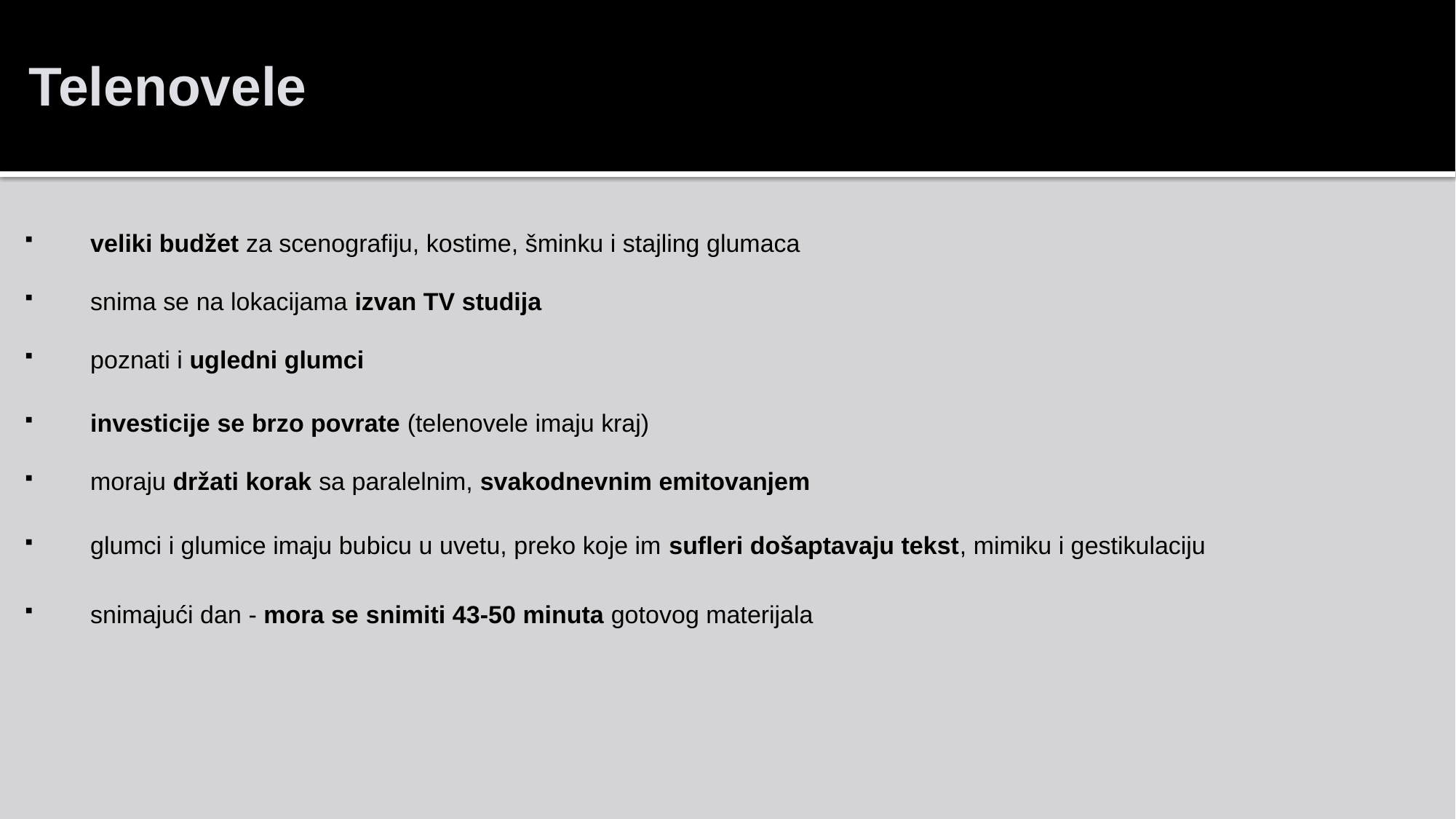

# Telenovele

veliki budžet za scenografiju, kostime, šminku i stajling glumaca

snima se na lokacijama izvan TV studija

poznati i ugledni glumci

investicije se brzo povrate (telenovele imaju kraj)

moraju držati korak sa paralelnim, svakodnevnim emitovanjem

glumci i glumice imaju bubicu u uvetu, preko koje im sufleri došaptavaju tekst, mimiku i gestikulaciju

snimajući dan - mora se snimiti 43-50 minuta gotovog materijala